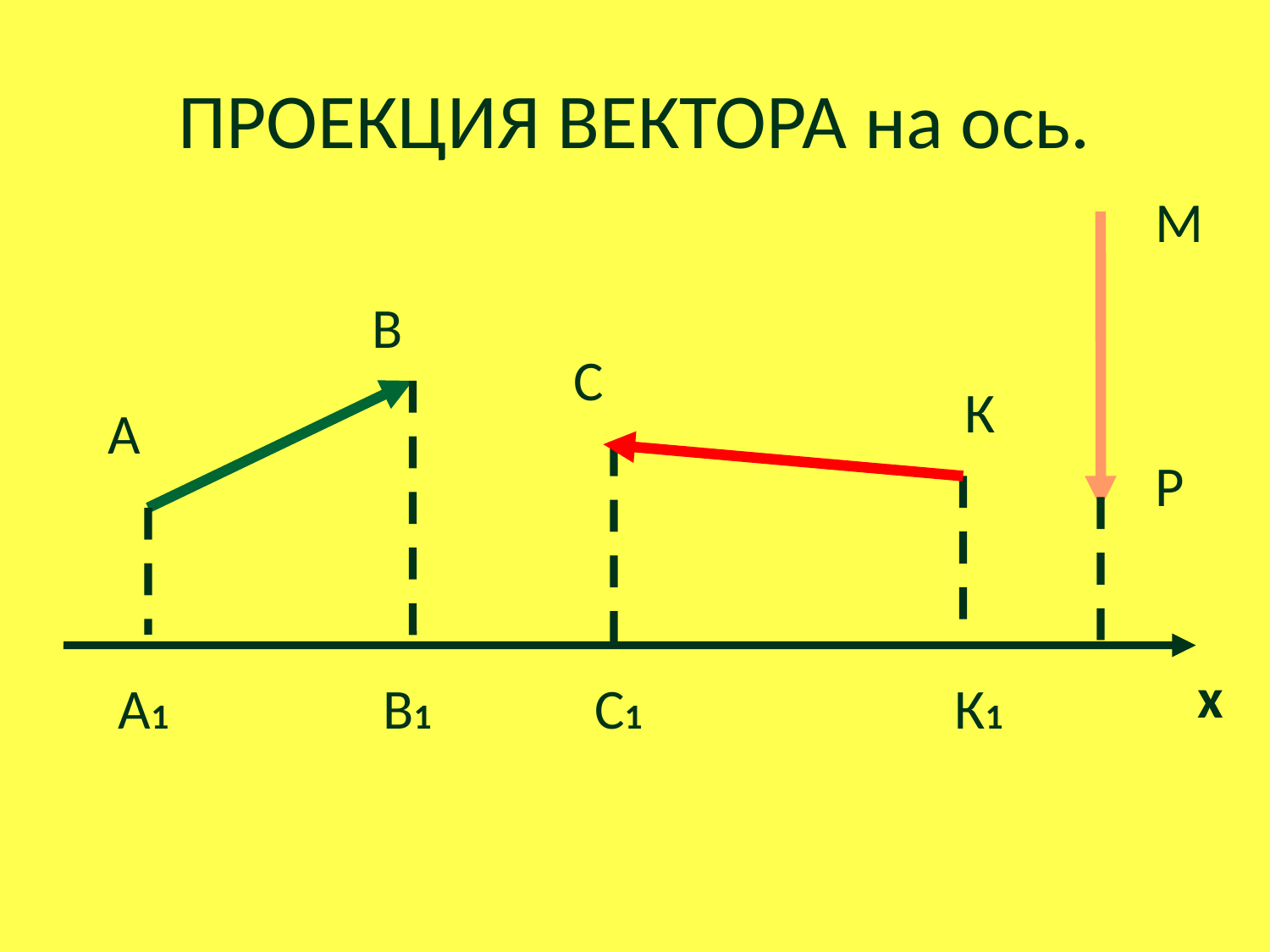

# ПРОЕКЦИЯ ВЕКТОРА на ось.
М

В
С
К

А

Р

х
А1
В1
С1
К1